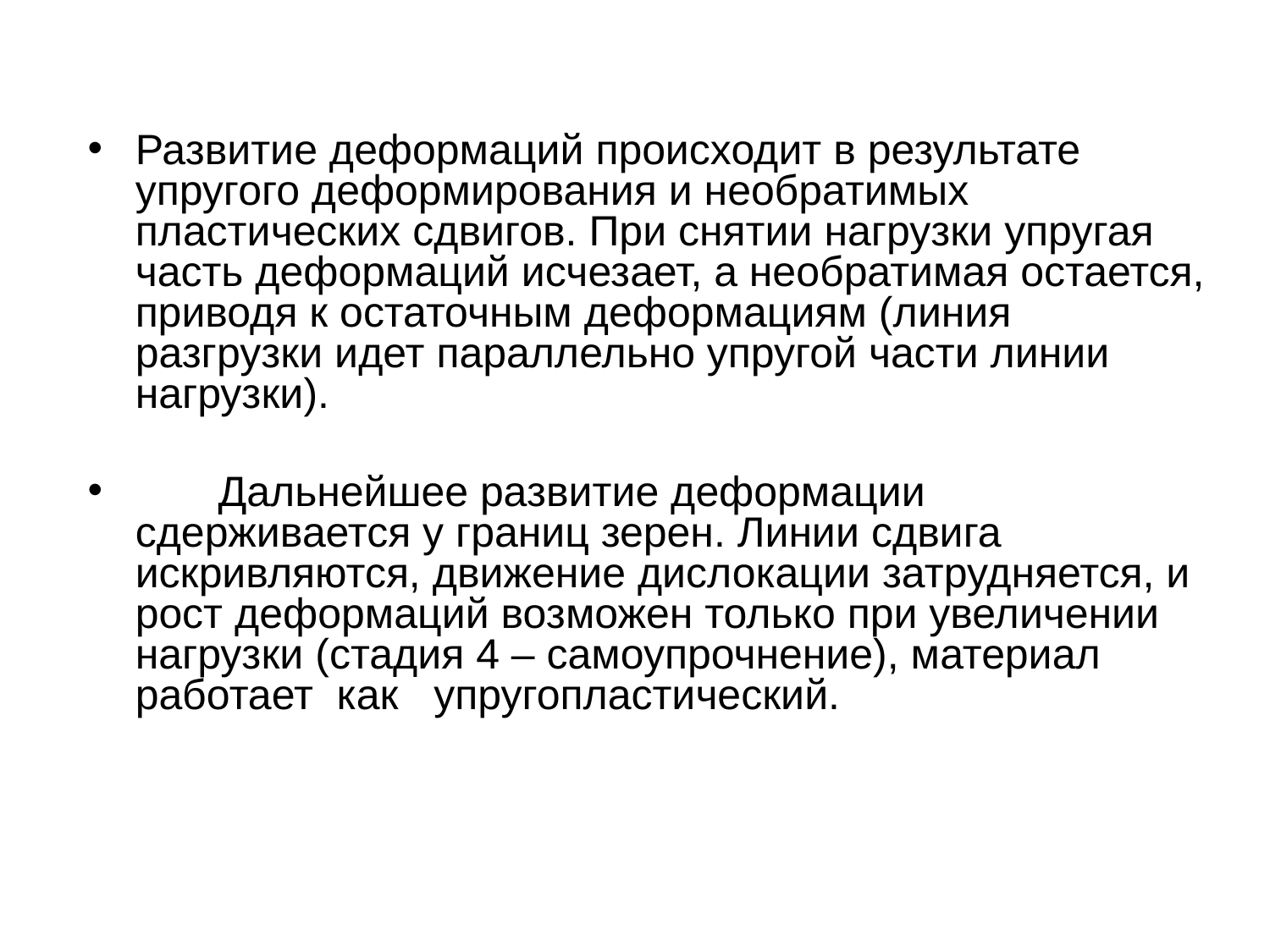

Развитие деформаций происходит в результате упругого деформирования и необратимых пластических сдвигов. При снятии нагрузки упругая часть деформаций исчезает, а необратимая остается, приводя к остаточным деформациям (линия разгрузки идет параллельно упругой части линии нагрузки).

       Дальнейшее развитие деформации сдерживается у границ зерен. Линии сдвига искривляются, движение дислокации затрудняется, и рост деформаций возможен только при увеличении нагрузки (стадия 4 – самоупрочнение), материал  работает  как   упругопластический.